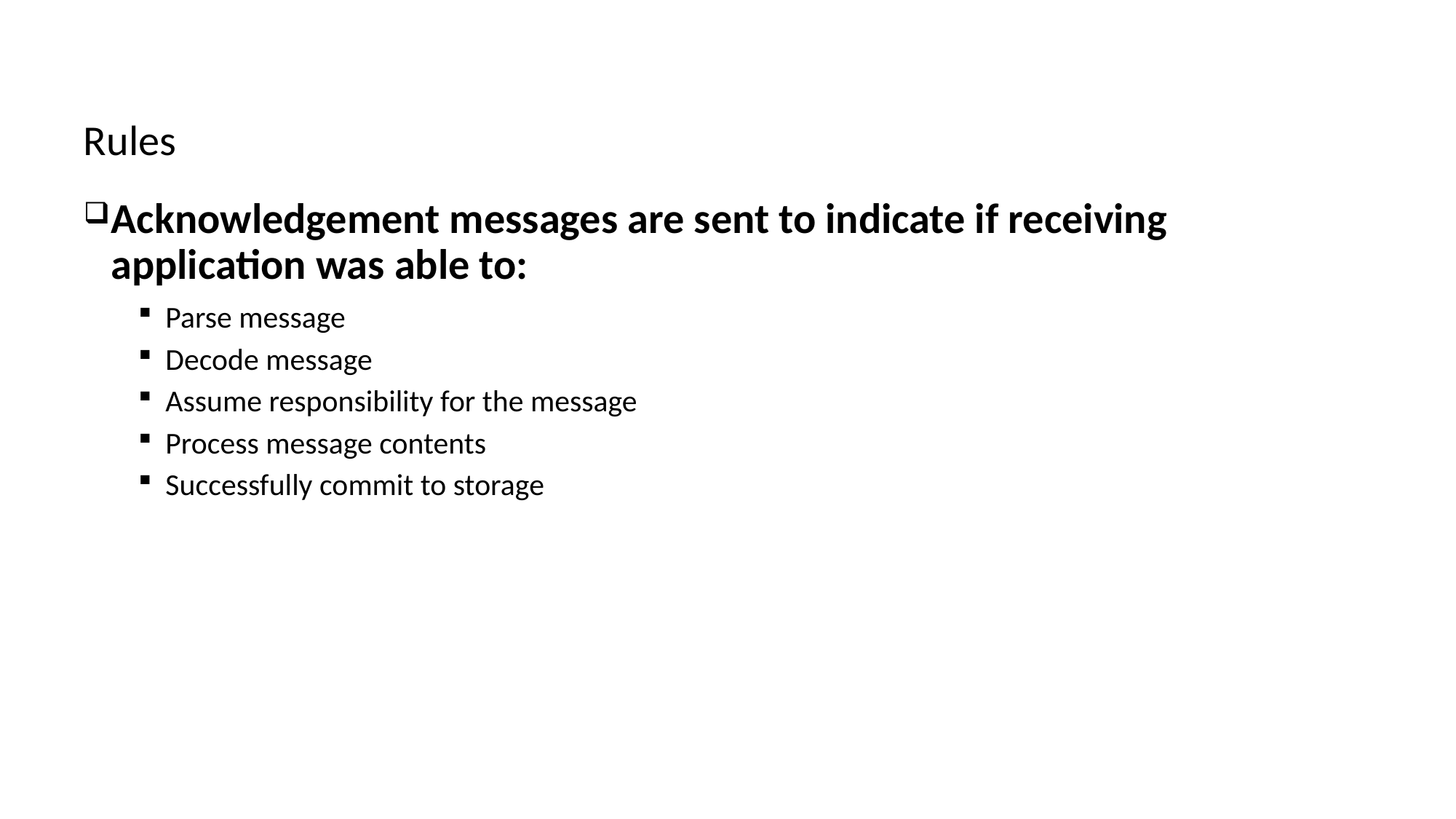

# Rules

Acknowledgement messages are sent to indicate if receiving application was able to:
Parse message
Decode message
Assume responsibility for the message
Process message contents
Successfully commit to storage